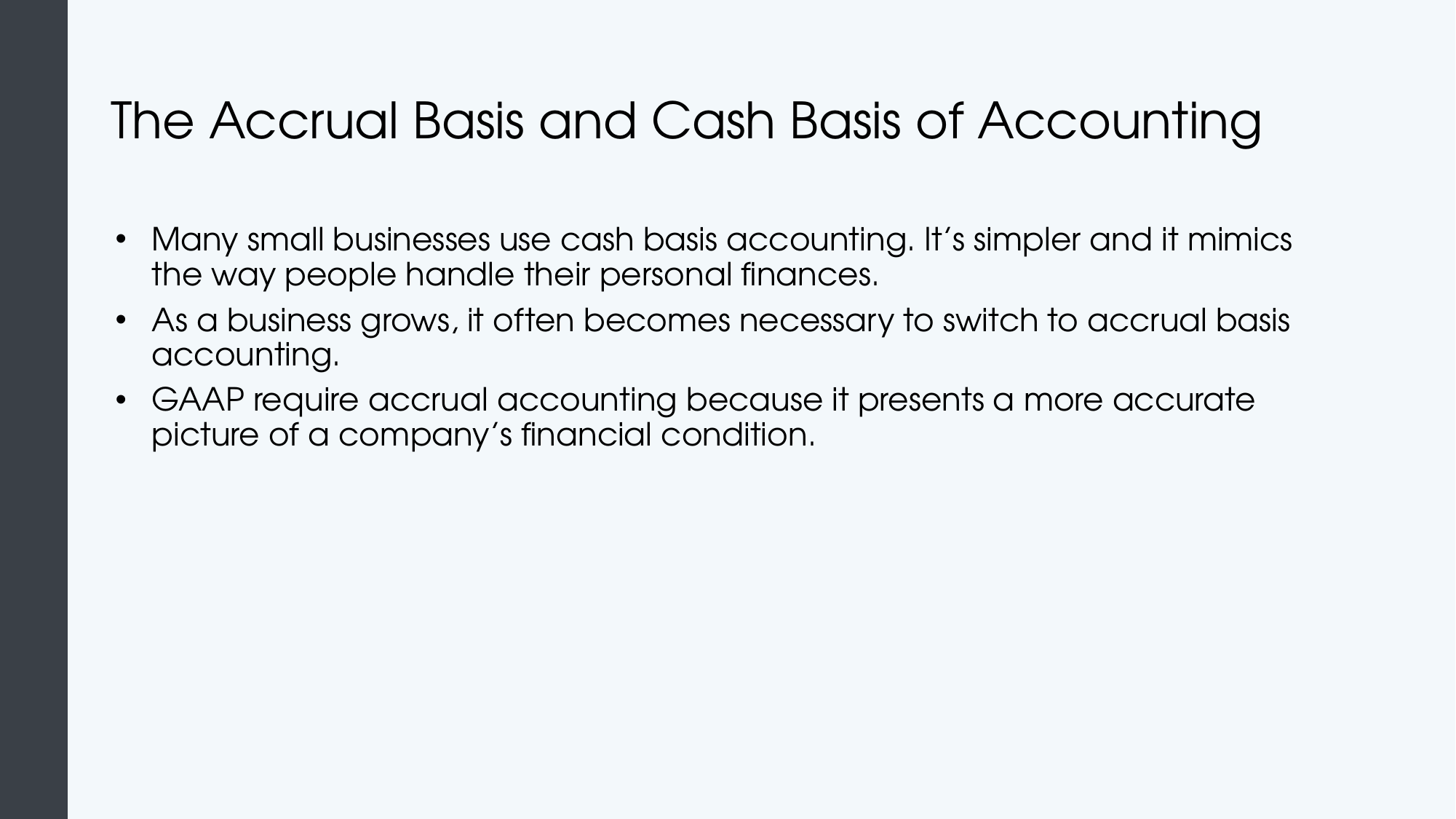

# The Accrual Basis and Cash Basis of Accounting
Many small businesses use cash basis accounting. It’s simpler and it mimics the way people handle their personal finances.
As a business grows, it often becomes necessary to switch to accrual basis accounting.
GAAP require accrual accounting because it presents a more accurate picture of a company’s financial condition.